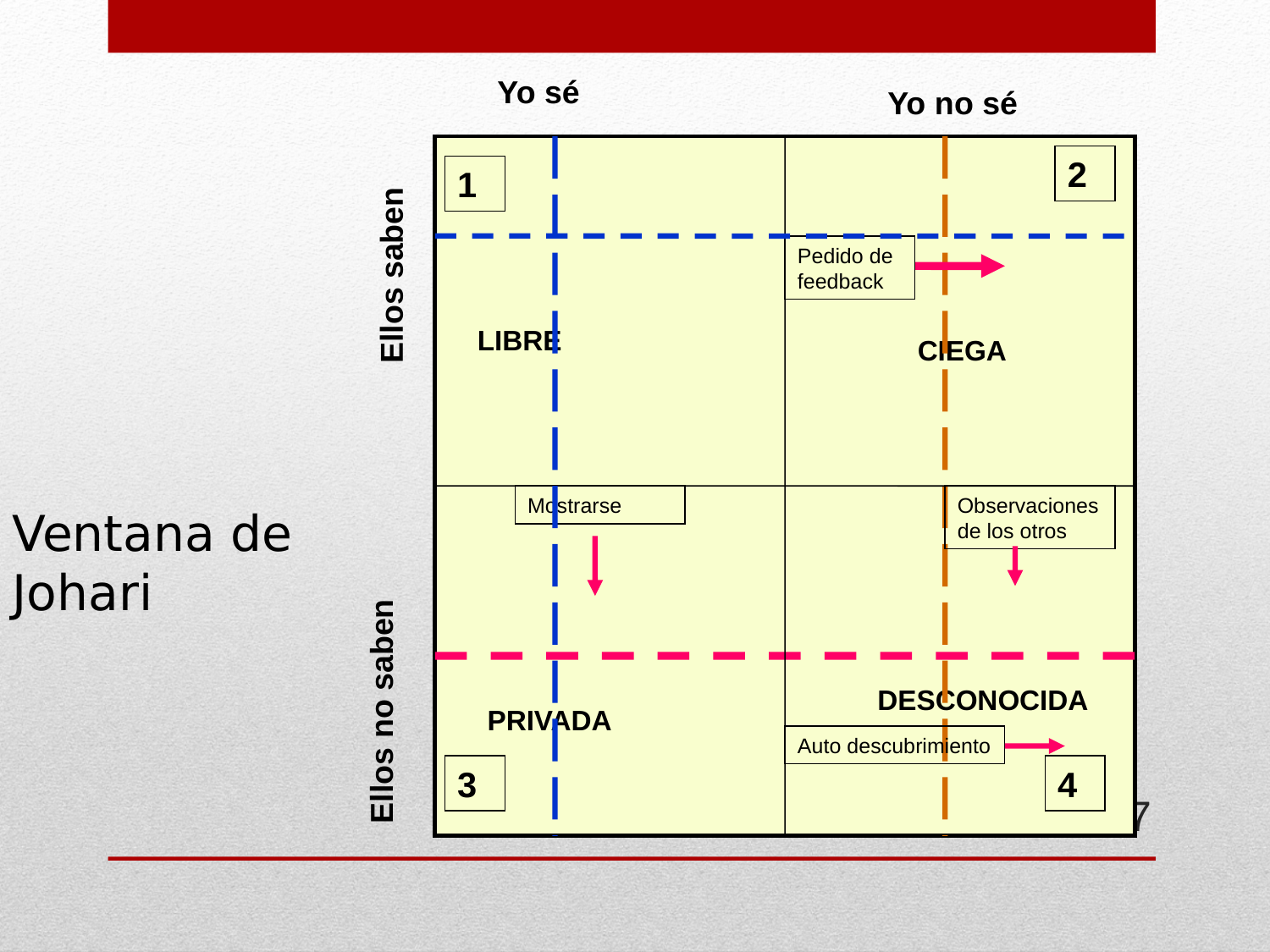

Yo sé
Yo no sé

2
1

Pedido de feedback
Ellos saben

LIBRE
CIEGA

Mostrarse
Observaciones de los otros
Ventana de Johari

DESCONOCIDA
Ellos no saben
PRIVADA
Auto descubrimiento

3
4
17